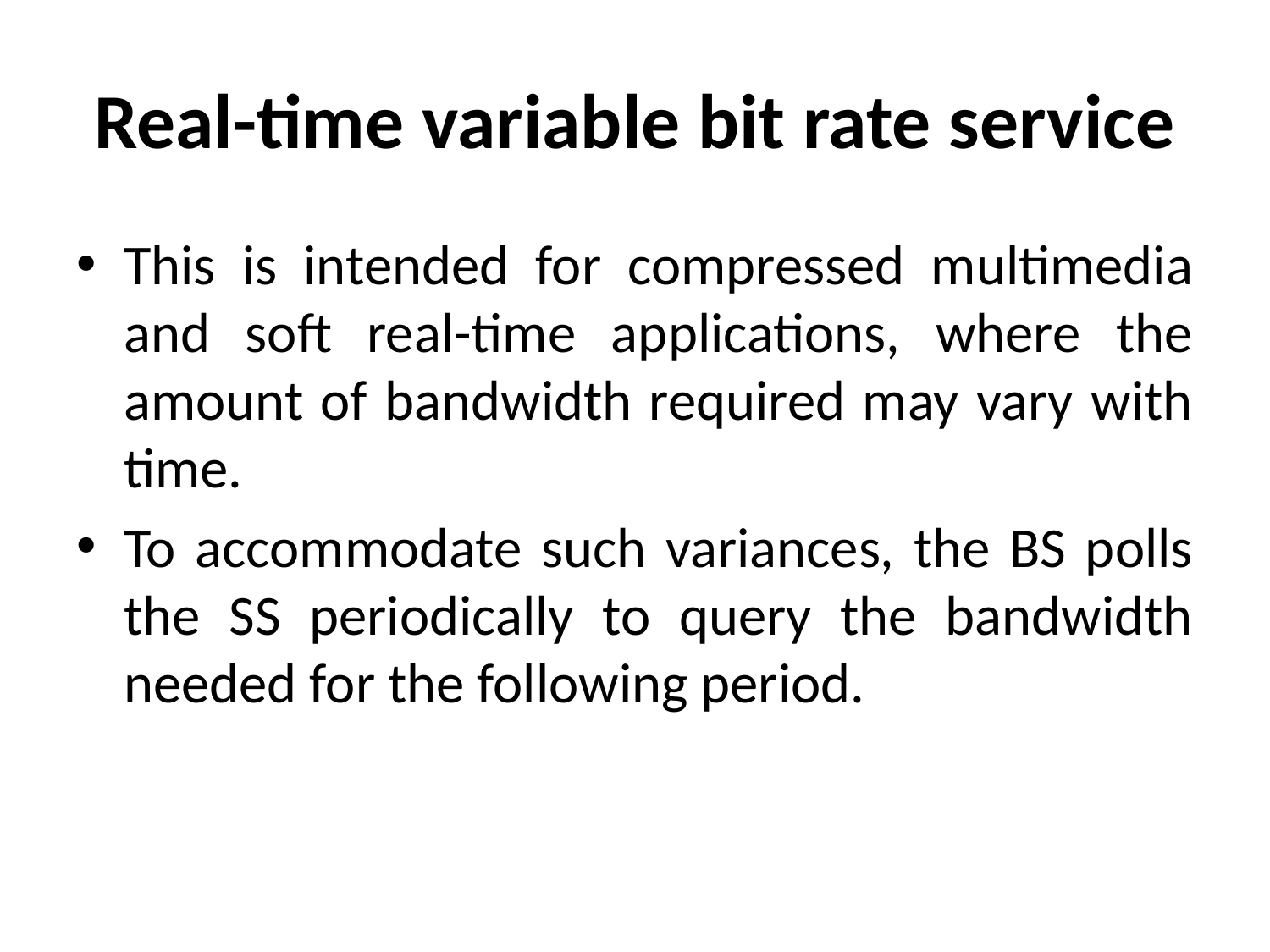

# Real-time variable bit rate service
This is intended for compressed multimedia and soft real-time applications, where the amount of bandwidth required may vary with time.
To accommodate such variances, the BS polls the SS periodically to query the bandwidth needed for the following period.